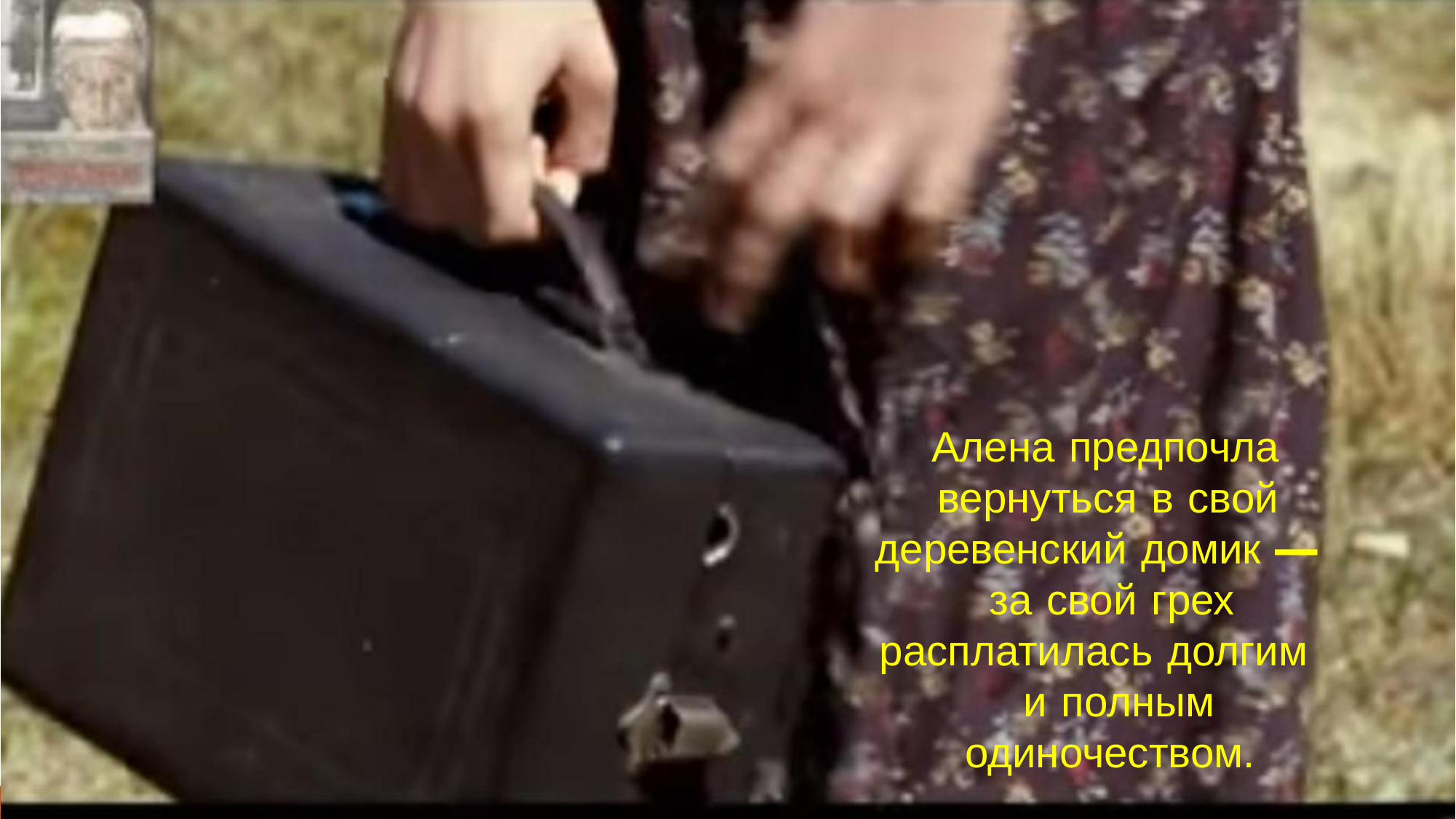

Алена предпочла
вернуться в свой
деревенский домик —
за свой грех
расплатилась долгим
и полным
одиночеством.